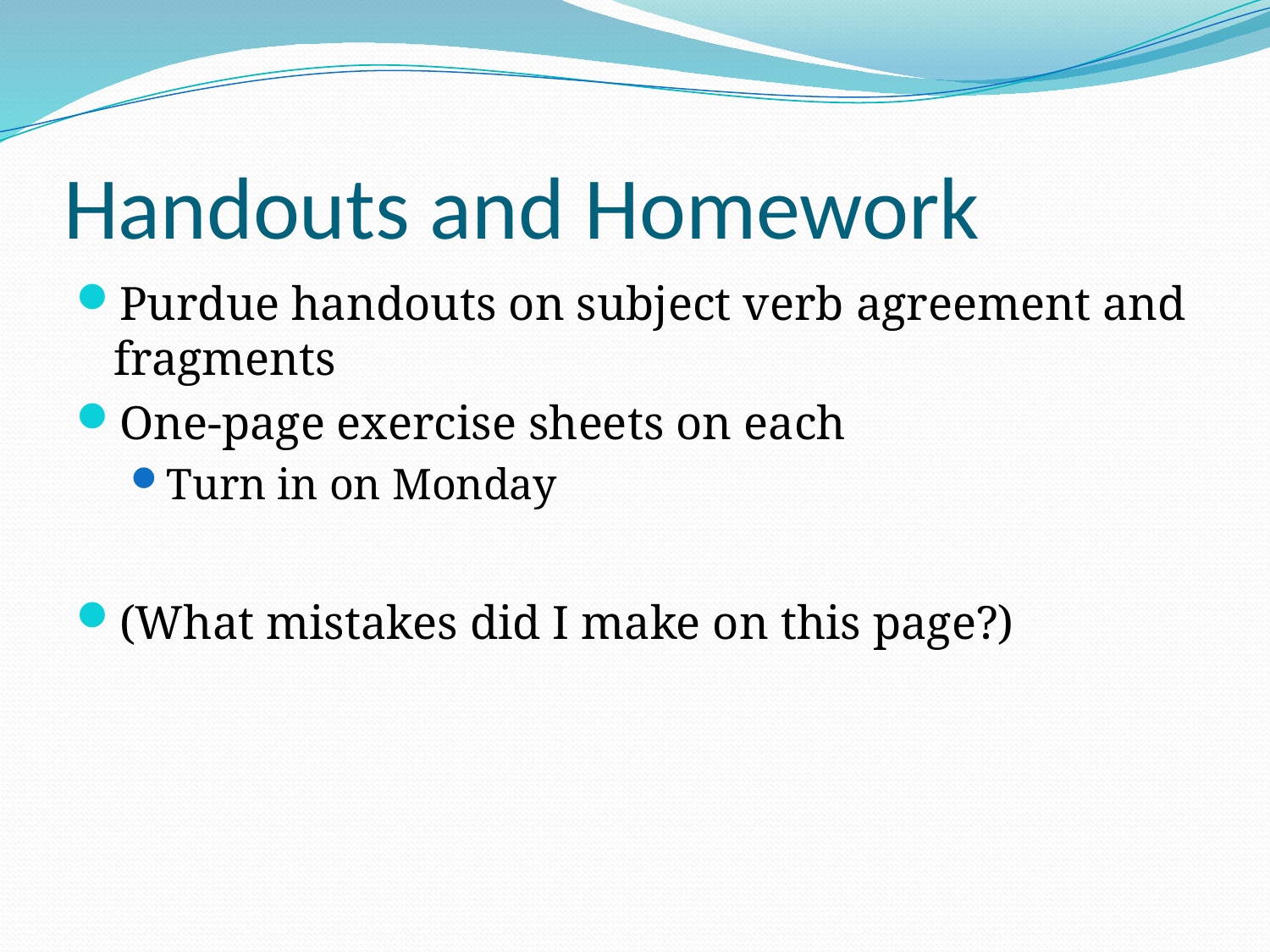

# Handouts and Homework
Purdue handouts on subject verb agreement and fragments
One-page exercise sheets on each
Turn in on Monday

(What mistakes did I make on this page?)